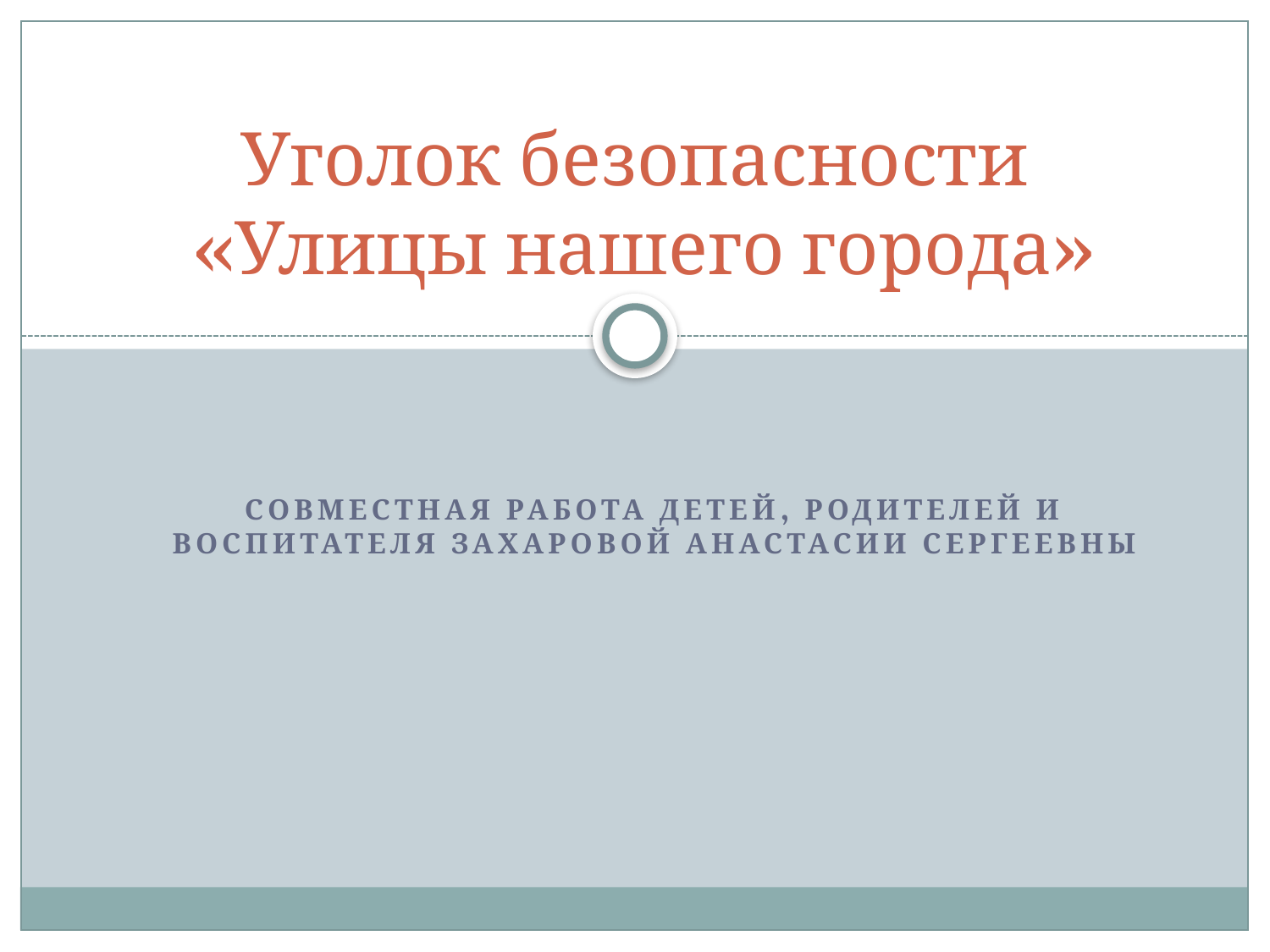

# Уголок безопасности «Улицы нашего города»
Совместная работа детей, родителей и воспитателя Захаровой Анастасии Сергеевны